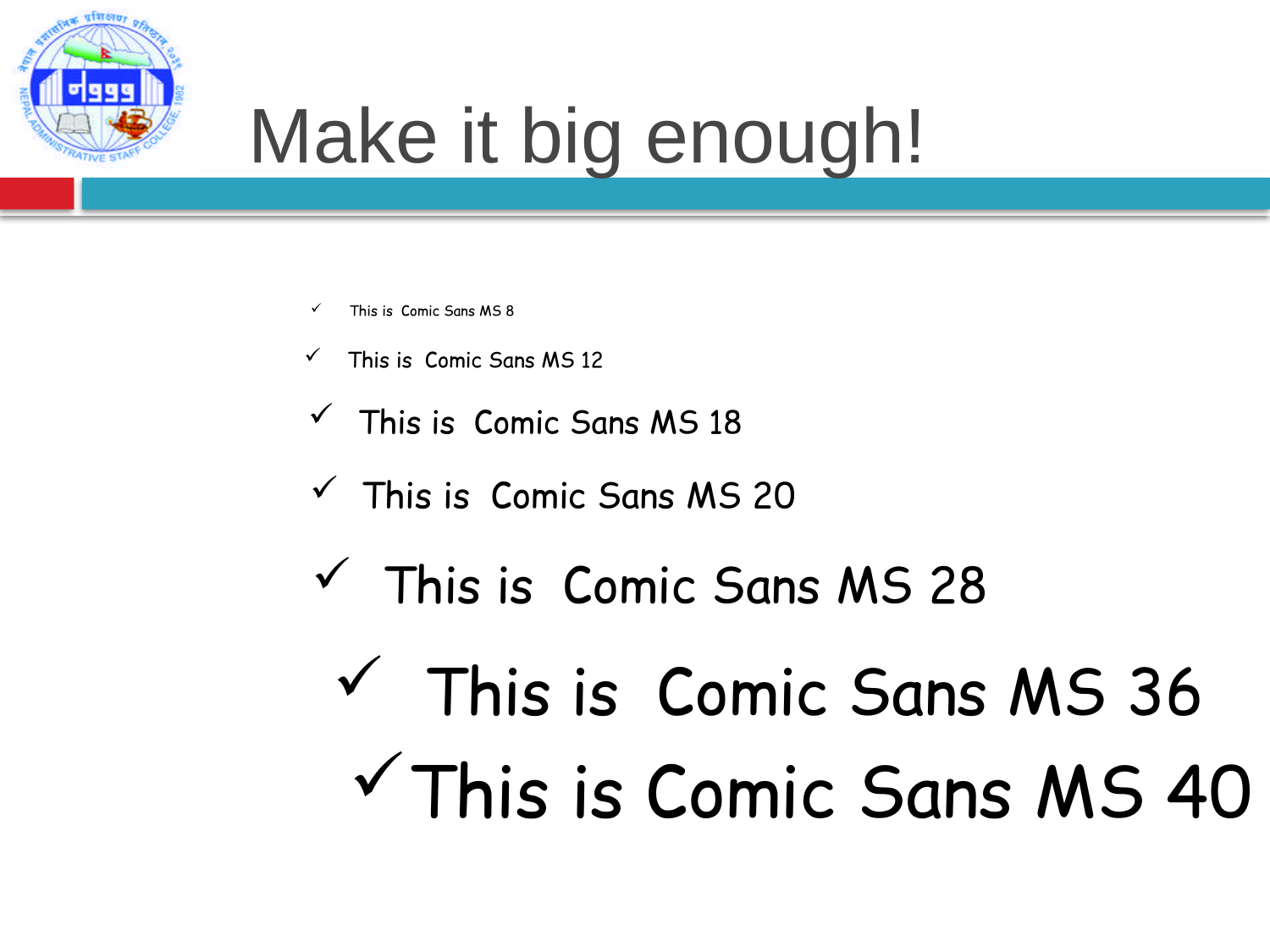

# Make it big enough!
  This is  Comic Sans MS 8
  This is  Comic Sans MS 12
  This is  Comic Sans MS 18
  This is  Comic Sans MS 20
  This is  Comic Sans MS 28
  This is  Comic Sans MS 36
This is Comic Sans MS 40